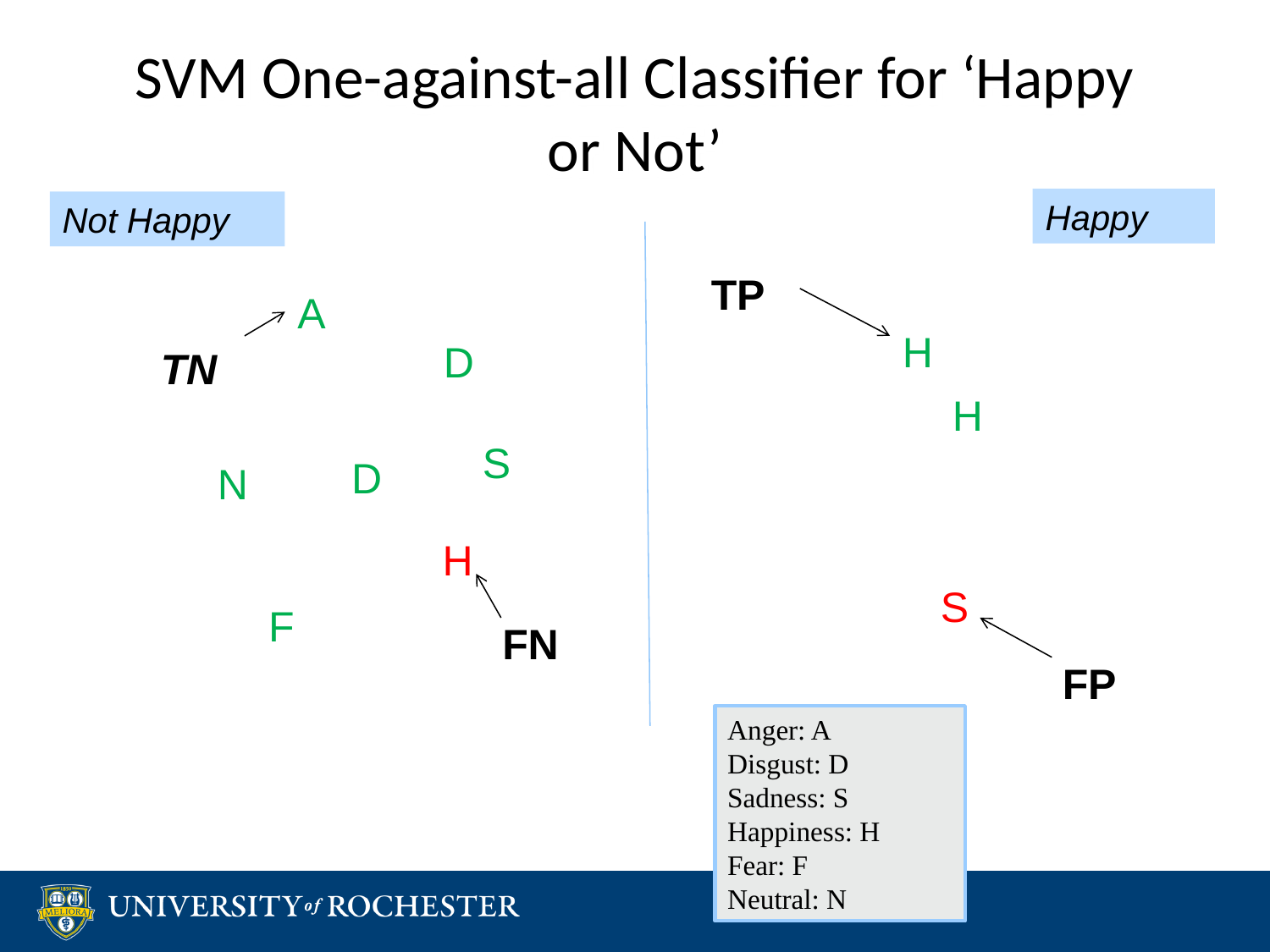

# SVM One-against-all Classifier for ‘Happy or Not’
Happy
Not Happy
TP
A
H
D
TN
H
S
D
N
H
S
F
FN
FP
Anger: A
Disgust: D
Sadness: S
Happiness: H
Fear: F
Neutral: N